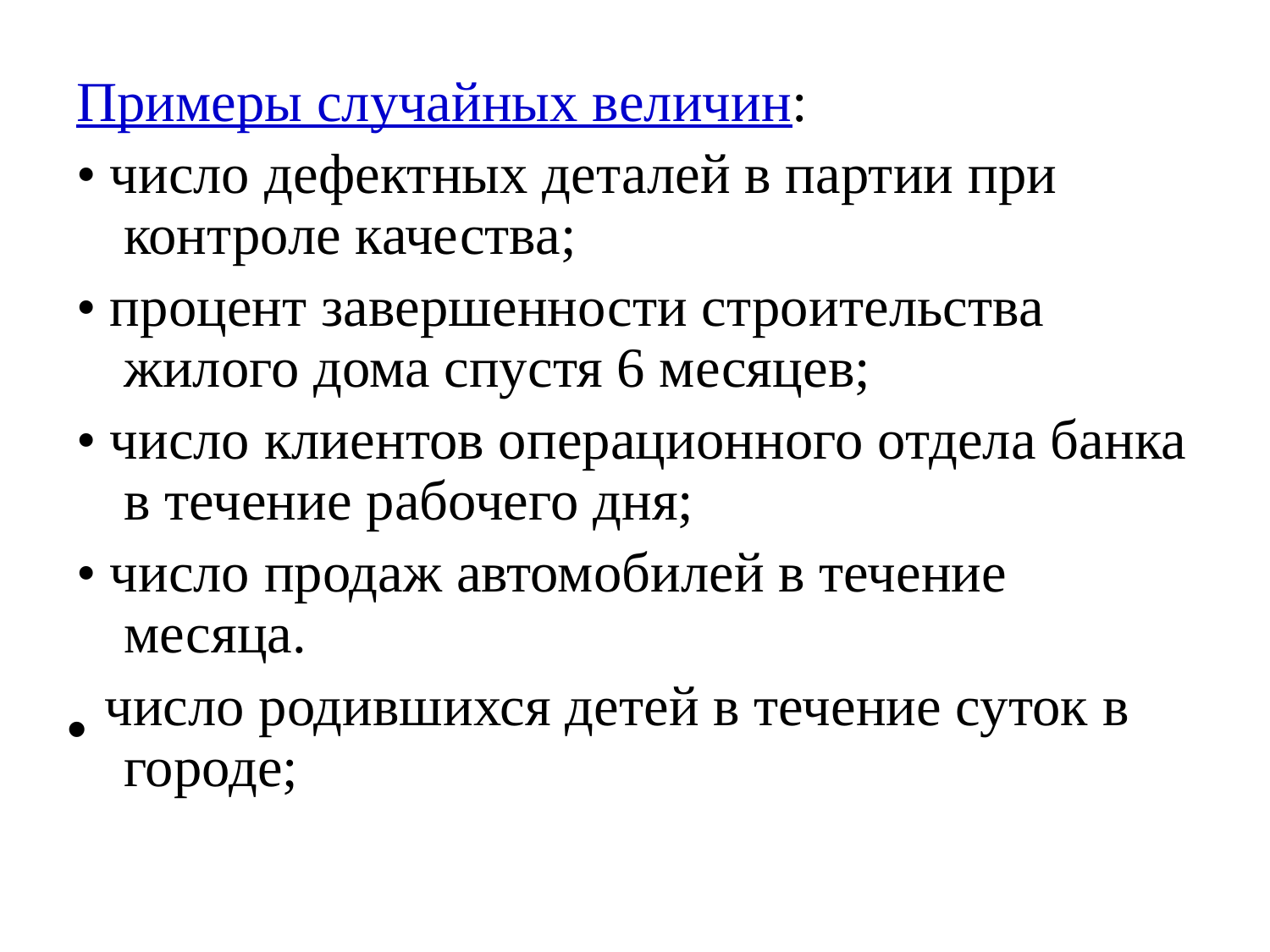

Примеры случайных величин:
• число дефектных деталей в партии при контроле качества;
• процент завершенности строительства жилого дома спустя 6 месяцев;
• число клиентов операционного отдела банка в течение рабочего дня;
• число продаж автомобилей в течение месяца.
  число родившихся детей в течение суток в городе;
•